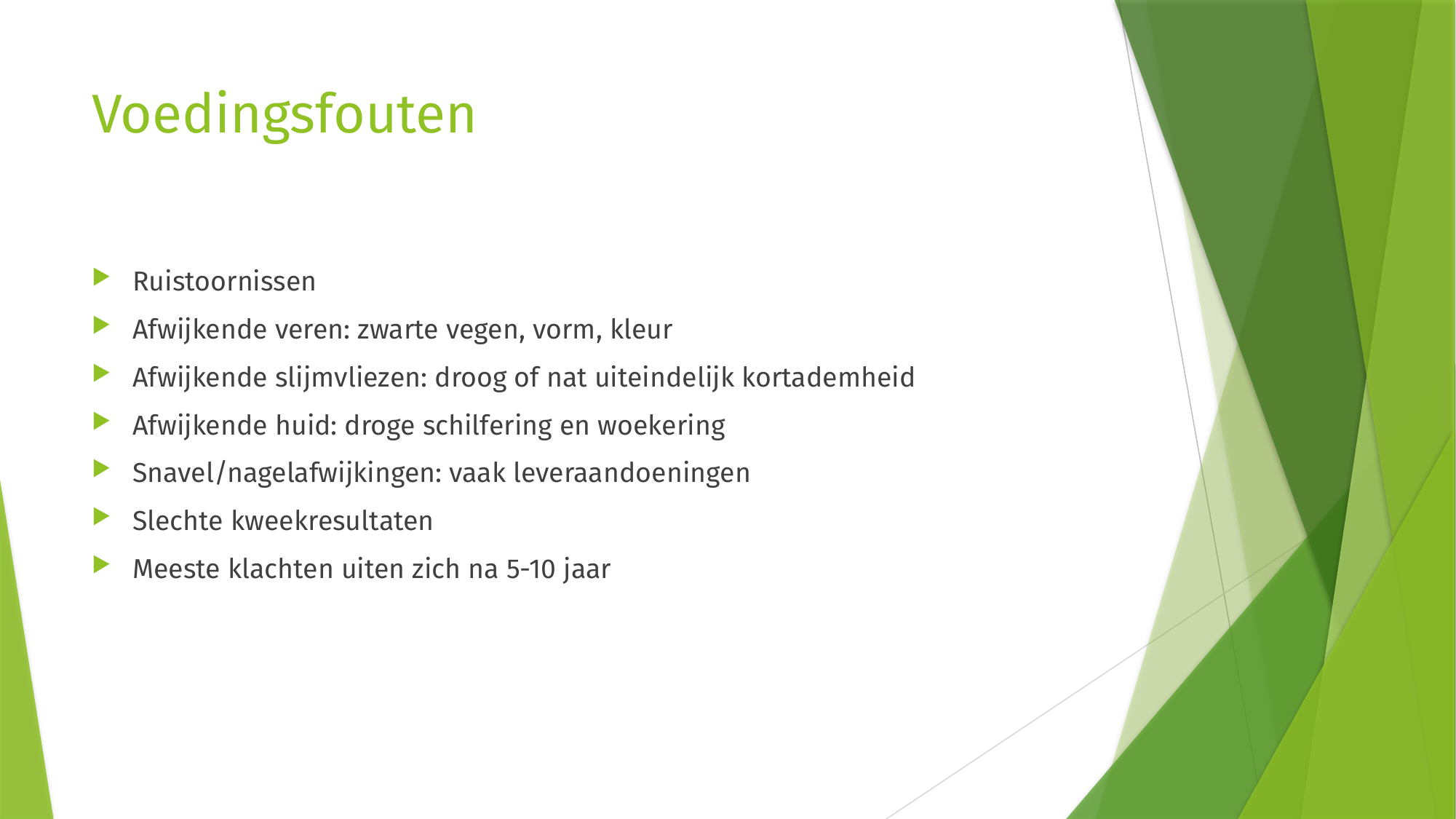

# Voedingsfouten
Ruistoornissen
Afwijkende veren: zwarte vegen, vorm, kleur
Afwijkende slijmvliezen: droog of nat uiteindelijk kortademheid
Afwijkende huid: droge schilfering en woekering
Snavel/nagelafwijkingen: vaak leveraandoeningen
Slechte kweekresultaten
Meeste klachten uiten zich na 5-10 jaar